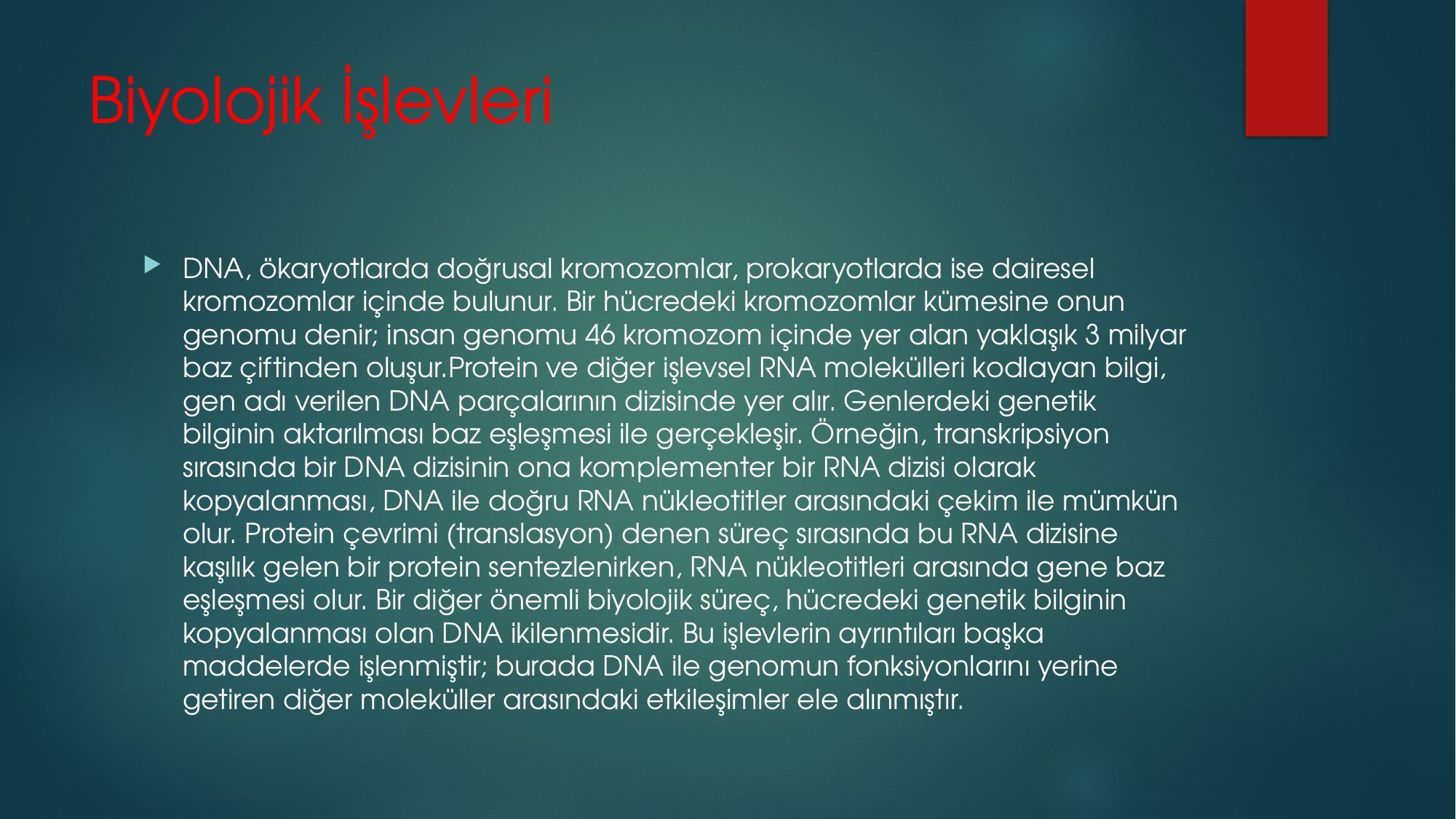

# Biyolojik İşlevleri
DNA, ökaryotlarda doğrusal kromozomlar, prokaryotlarda ise dairesel kromozomlar içinde bulunur. Bir hücredeki kromozomlar kümesine onun genomu denir; insan genomu 46 kromozom içinde yer alan yaklaşık 3 milyar baz çiftinden oluşur.Protein ve diğer işlevsel RNA molekülleri kodlayan bilgi, gen adı verilen DNA parçalarının dizisinde yer alır. Genlerdeki genetik bilginin aktarılması baz eşleşmesi ile gerçekleşir. Örneğin, transkripsiyon sırasında bir DNA dizisinin ona komplementer bir RNA dizisi olarak kopyalanması, DNA ile doğru RNA nükleotitler arasındaki çekim ile mümkün olur. Protein çevrimi (translasyon) denen süreç sırasında bu RNA dizisine kaşılık gelen bir protein sentezlenirken, RNA nükleotitleri arasında gene baz eşleşmesi olur. Bir diğer önemli biyolojik süreç, hücredeki genetik bilginin kopyalanması olan DNA ikilenmesidir. Bu işlevlerin ayrıntıları başka maddelerde işlenmiştir; burada DNA ile genomun fonksiyonlarını yerine getiren diğer moleküller arasındaki etkileşimler ele alınmıştır.